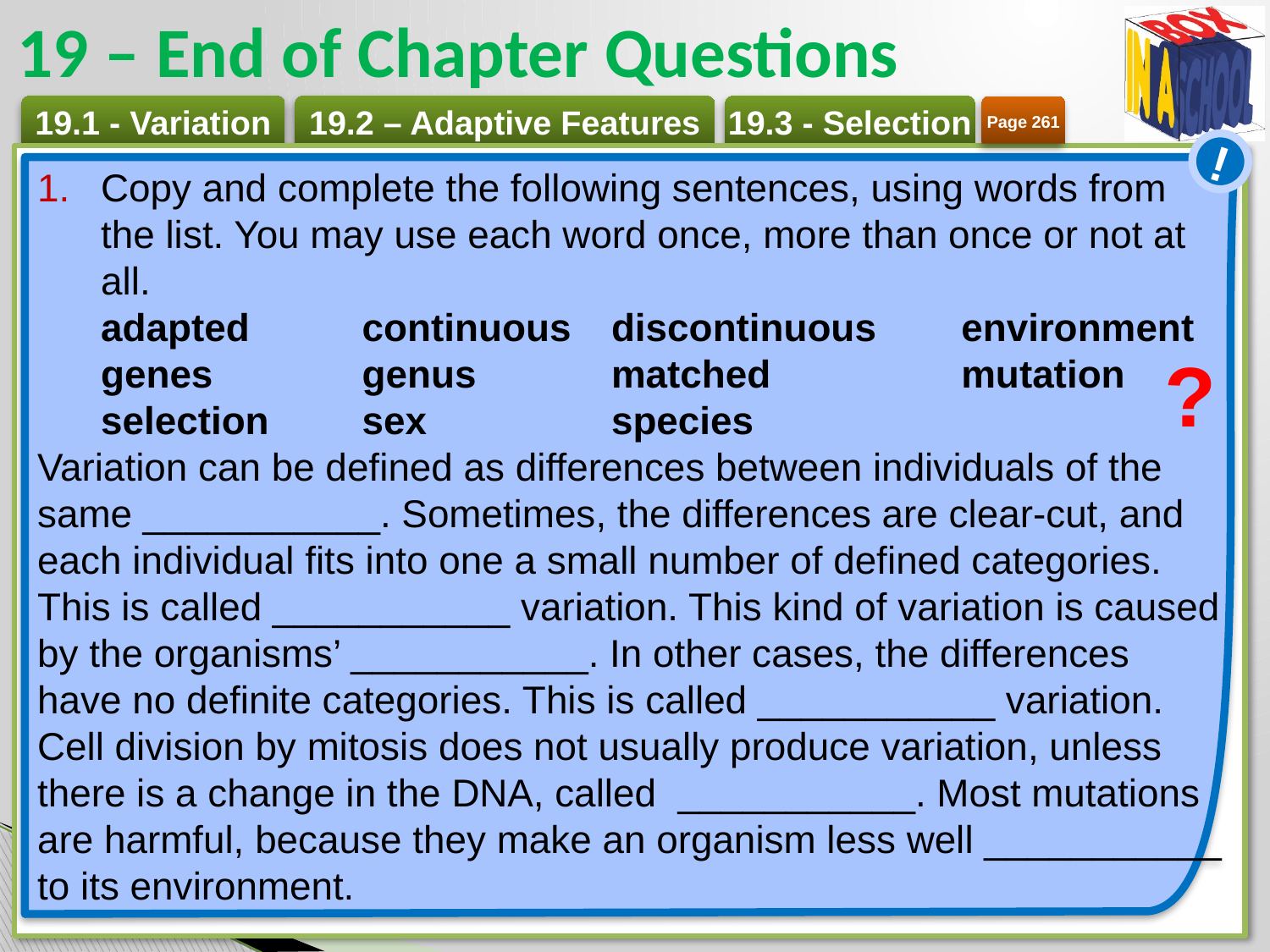

# 19 – End of Chapter Questions
Page 261
!
Copy and complete the following sentences, using words from the list. You may use each word once, more than once or not at all.
adapted 	continuous 	discontinuous 	environment genes 	genus 	matched 	mutation selection 	sex 	species
Variation can be defined as differences between individuals of the same ___________. Sometimes, the differences are clear-cut, and each individual fits into one a small number of defined categories. This is called ___________ variation. This kind of variation is caused by the organisms’ ___________. In other cases, the differences have no definite categories. This is called ___________ variation.
Cell division by mitosis does not usually produce variation, unless there is a change in the DNA, called  ___________. Most mutations are harmful, because they make an organism less well ___________ to its environment.
?